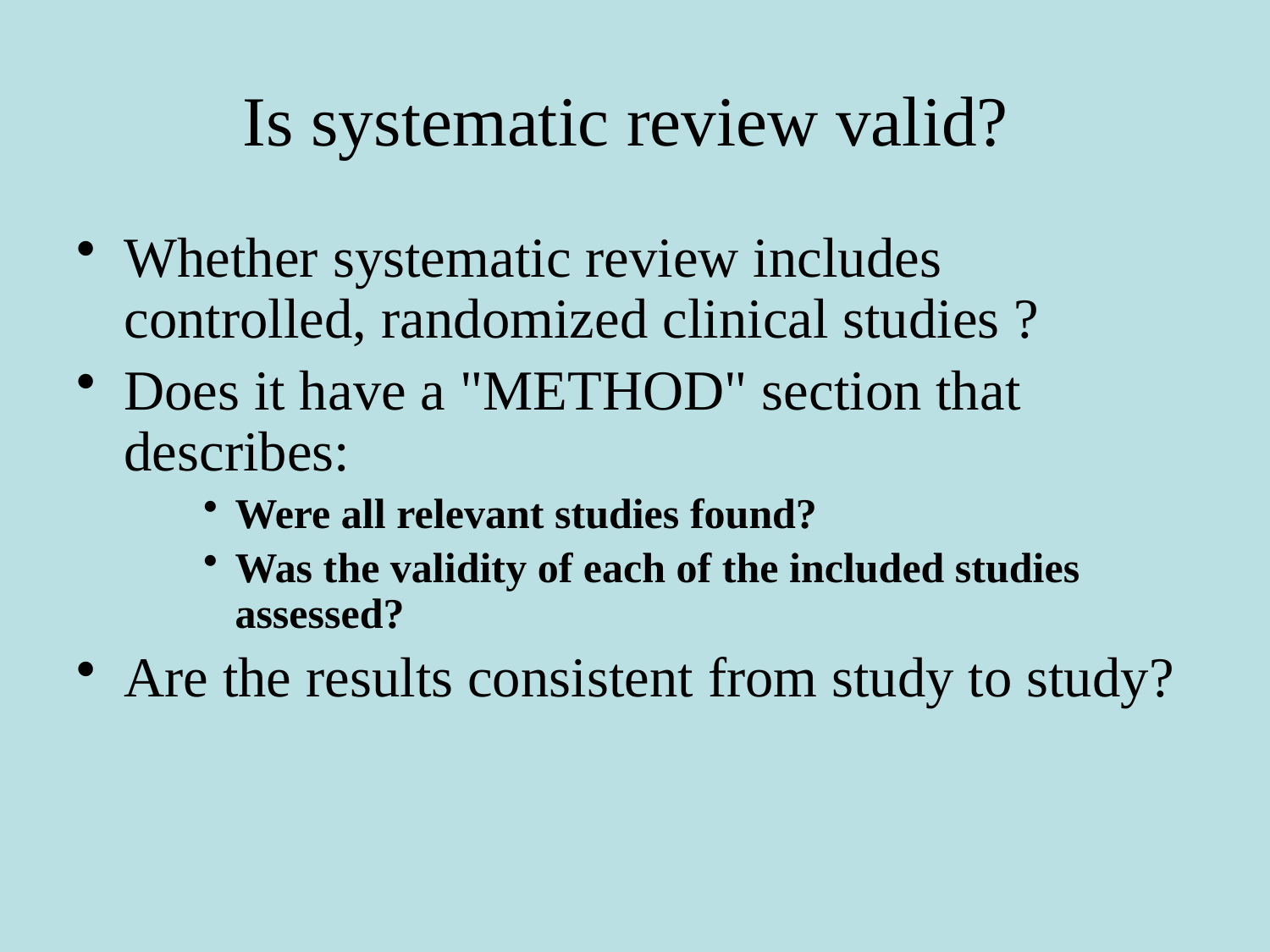

# Is systematic review valid?
Whether systematic review includes controlled, randomized clinical studies ?
Does it have a "METHOD" section that describes:
Were all relevant studies found?
Was the validity of each of the included studies assessed?
Are the results consistent from study to study?